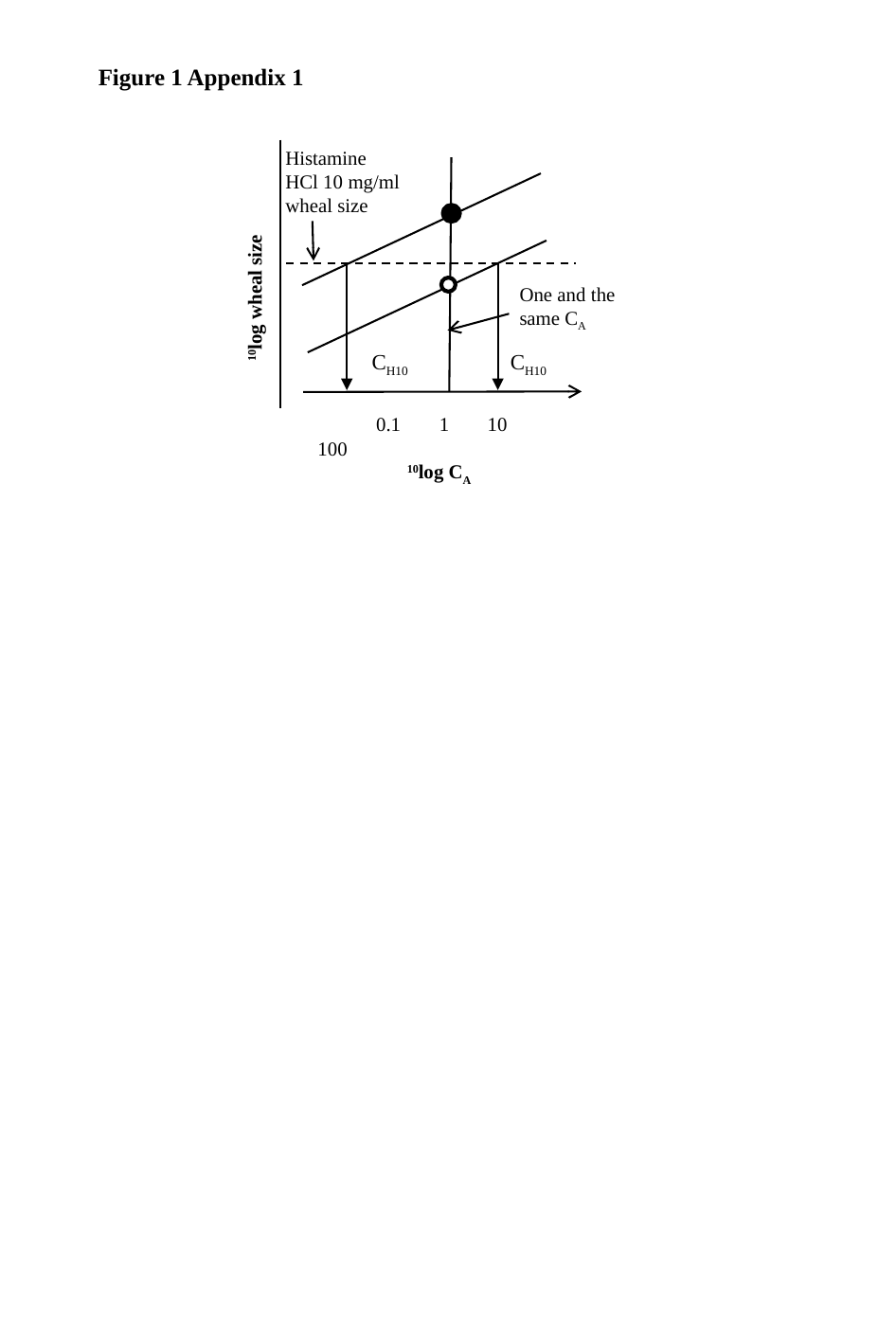

Figure 1 Appendix 1
Histamine
HCl 10 mg/ml
wheal size
10log wheal size

One and the same CA

CH10
CH10
		0.1	1	10 	100
10log CA